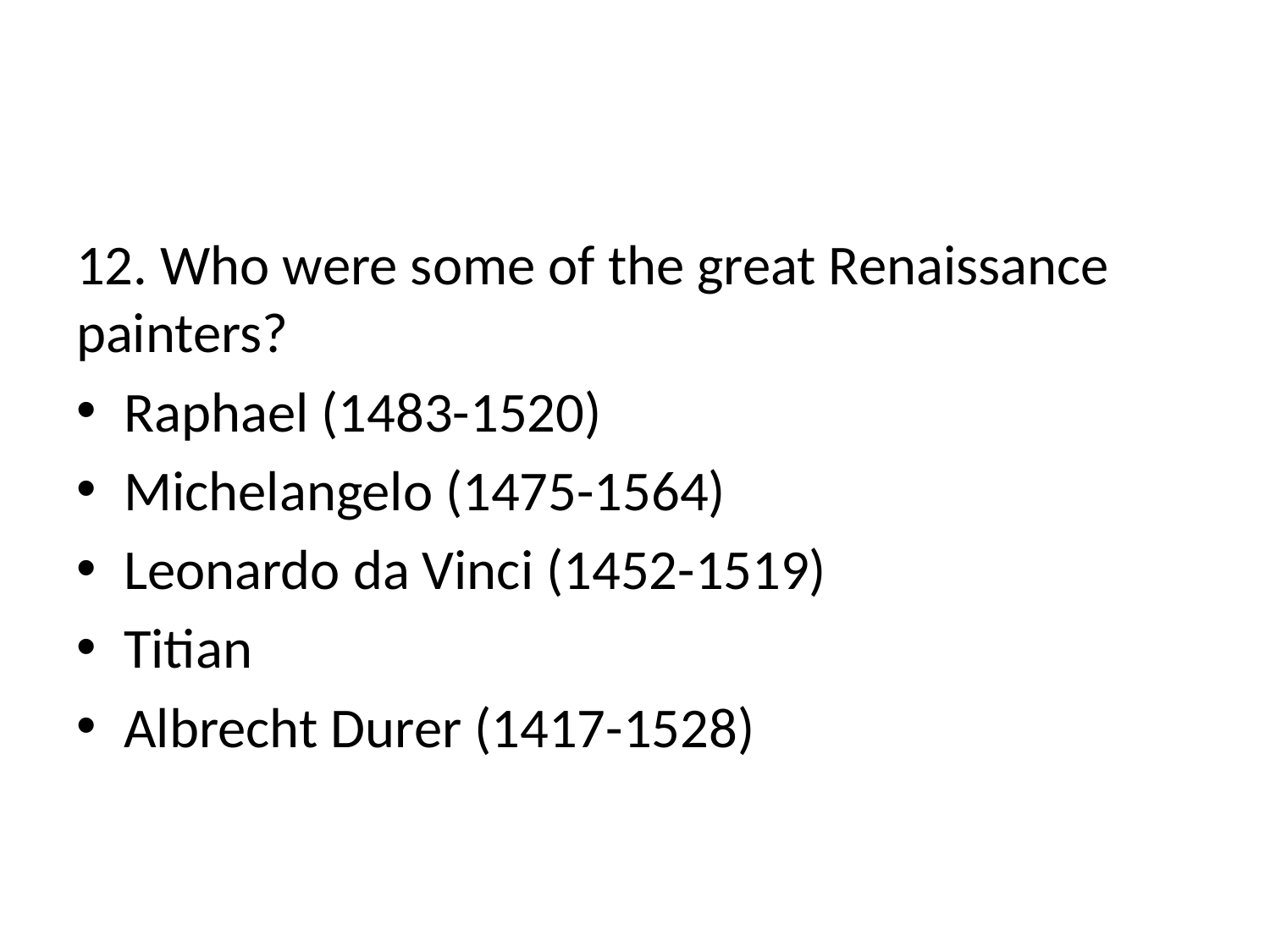

#
12. Who were some of the great Renaissance painters?
Raphael (1483-1520)
Michelangelo (1475-1564)
Leonardo da Vinci (1452-1519)
Titian
Albrecht Durer (1417-1528)